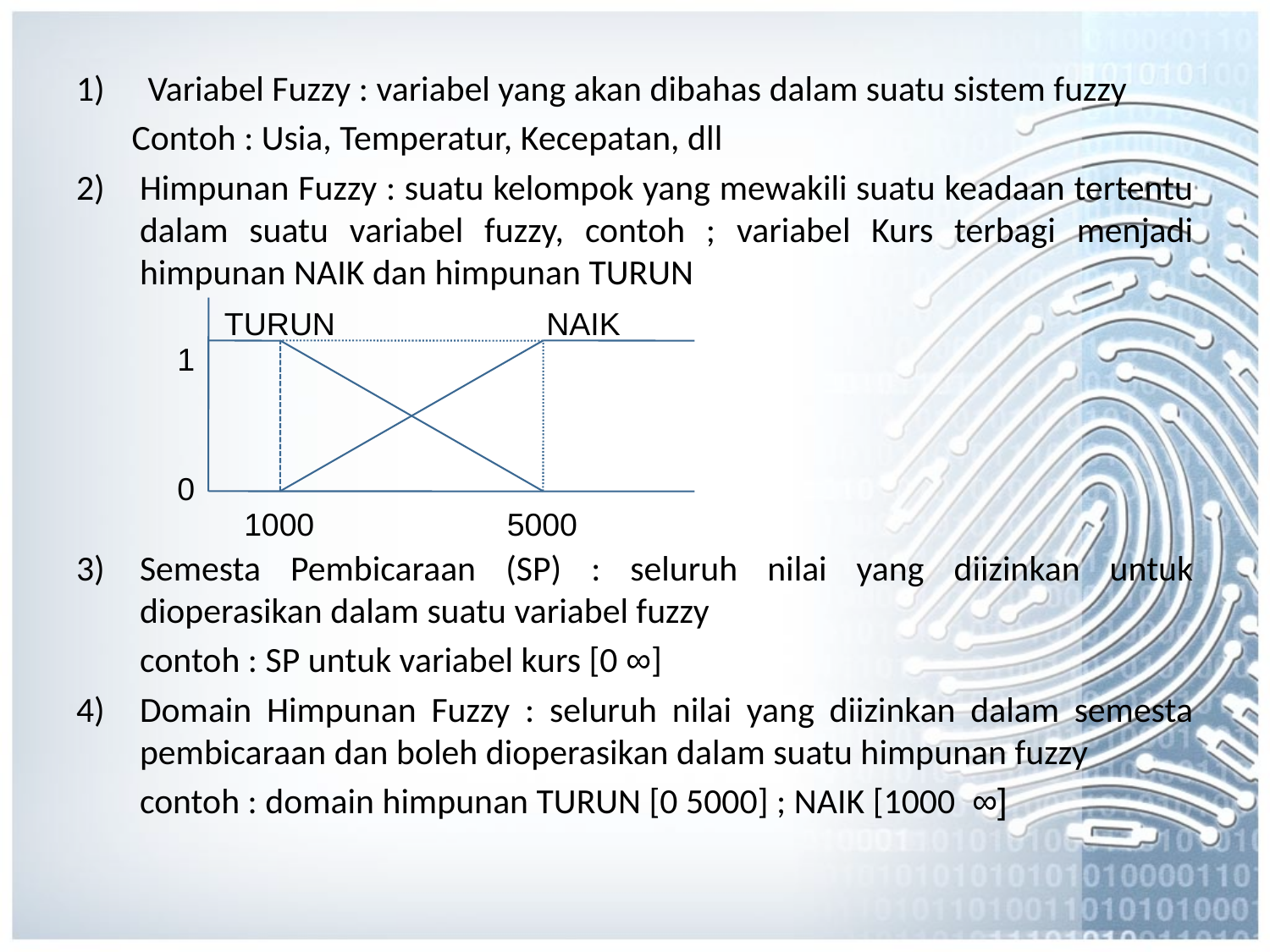

Variabel Fuzzy : variabel yang akan dibahas dalam suatu sistem fuzzy
Contoh : Usia, Temperatur, Kecepatan, dll
Himpunan Fuzzy : suatu kelompok yang mewakili suatu keadaan tertentu dalam suatu variabel fuzzy, contoh ; variabel Kurs terbagi menjadi himpunan NAIK dan himpunan TURUN

Semesta Pembicaraan (SP) : seluruh nilai yang diizinkan untuk dioperasikan dalam suatu variabel fuzzy
 contoh : SP untuk variabel kurs [0 ∞]
Domain Himpunan Fuzzy : seluruh nilai yang diizinkan dalam semesta pembicaraan dan boleh dioperasikan dalam suatu himpunan fuzzy
	contoh : domain himpunan TURUN [0 5000] ; NAIK [1000  ∞]
TURUN
NAIK
1
0
1000
5000